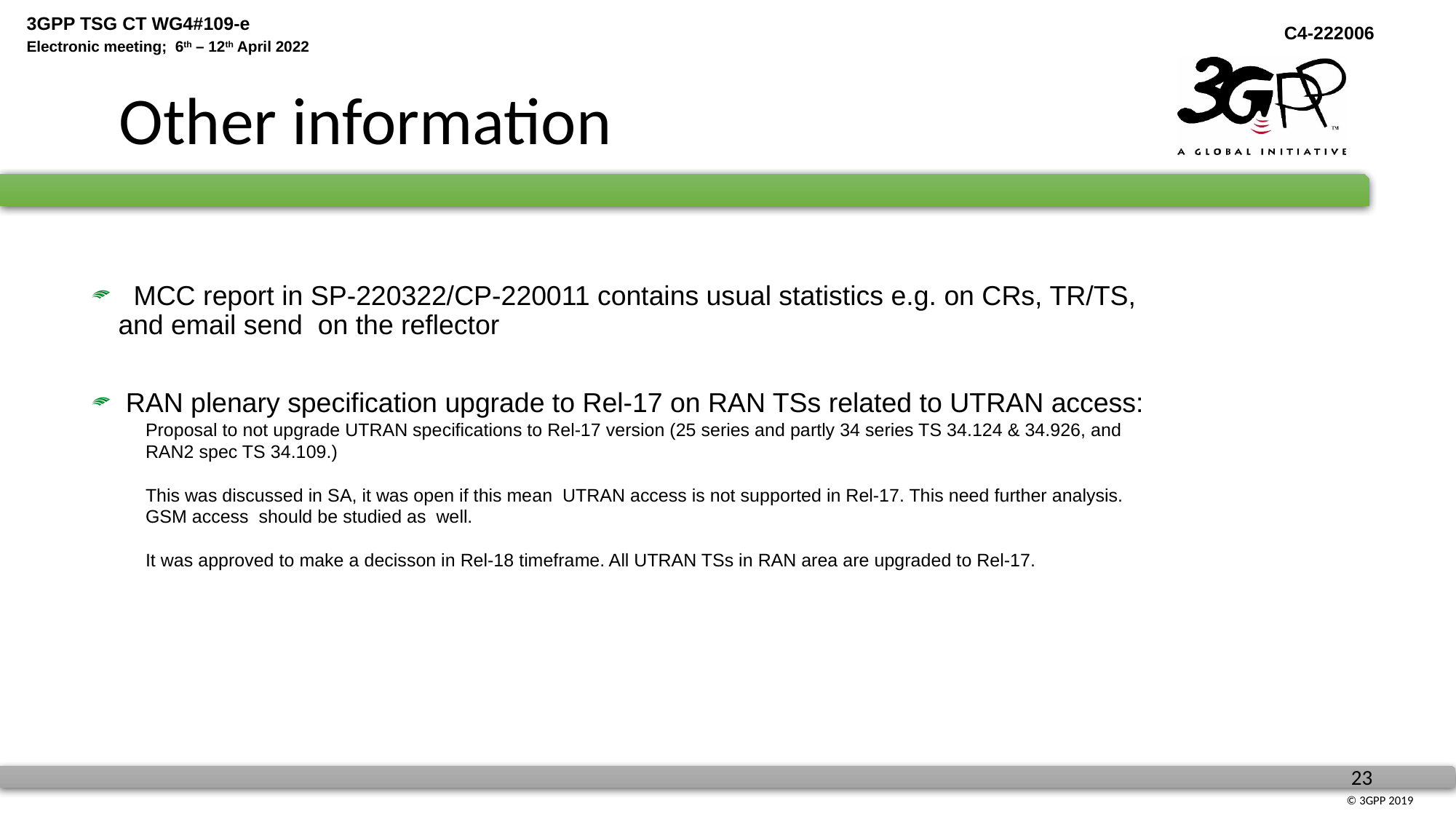

# Other information

  MCC report in SP-220322/CP-220011 contains usual statistics e.g. on CRs, TR/TS, and email send  on the reflector

 RAN plenary specification upgrade to Rel-17 on RAN TSs related to UTRAN access:
Proposal to not upgrade UTRAN specifications to Rel-17 version (25 series and partly 34 series TS 34.124 & 34.926, and RAN2 spec TS 34.109.)

This was discussed in SA, it was open if this mean  UTRAN access is not supported in Rel-17. This need further analysis. GSM access  should be studied as  well.

It was approved to make a decisson in Rel-18 timeframe. All UTRAN TSs in RAN area are upgraded to Rel-17.